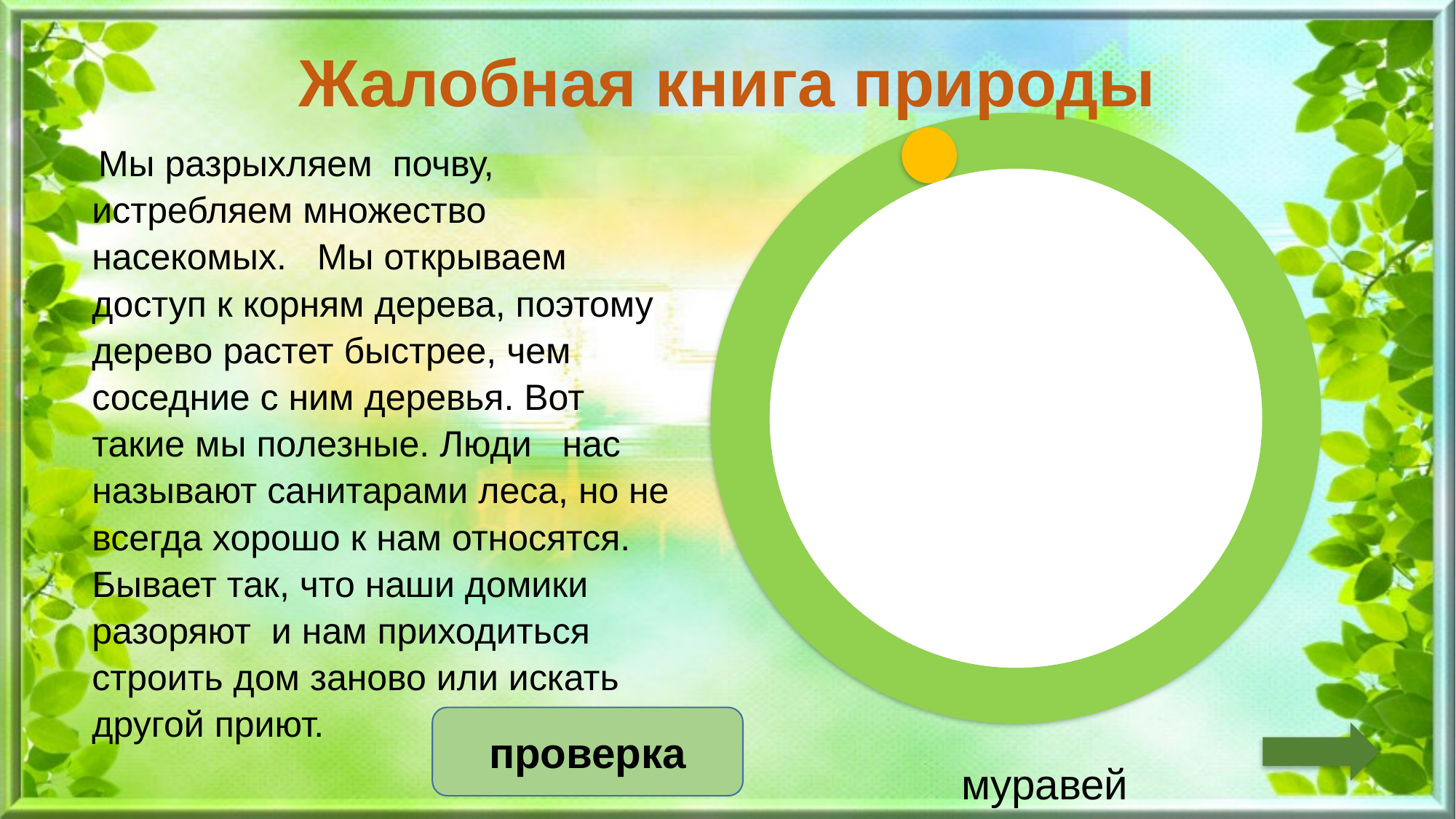

Жалобная книга природы

 Мы разрыхляем  почву, истребляем множество насекомых.   Мы открываем доступ к корням дерева, поэтому дерево растет быстрее, чем соседние с ним деревья. Вот такие мы полезные. Люди   нас называют санитарами леса, но не всегда хорошо к нам относятся. Бывает так, что наши домики разоряют  и нам приходиться строить дом заново или искать другой приют.

проверка

муравей